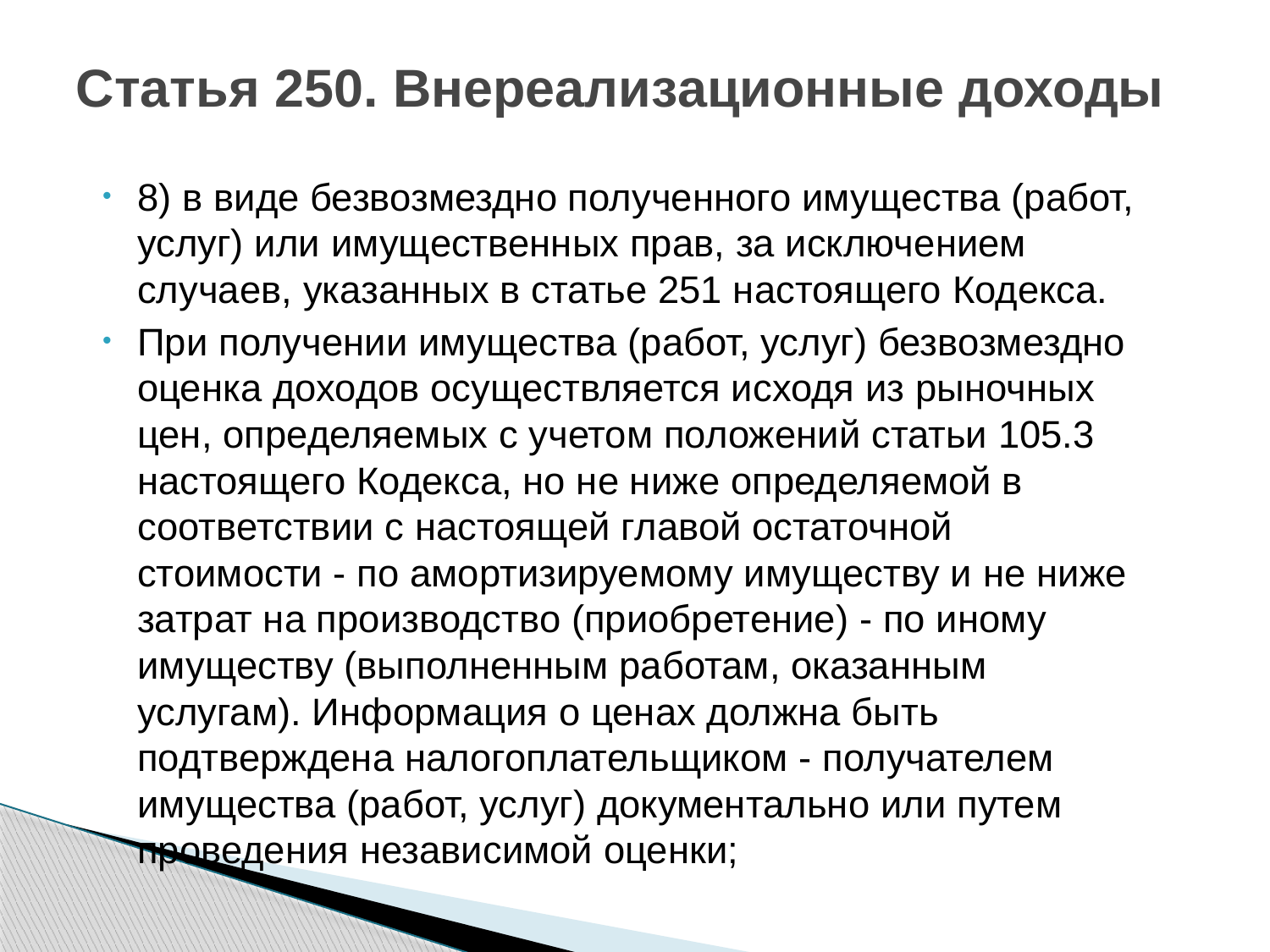

# Статья 250. Внереализационные доходы
8) в виде безвозмездно полученного имущества (работ, услуг) или имущественных прав, за исключением случаев, указанных в статье 251 настоящего Кодекса.
При получении имущества (работ, услуг) безвозмездно оценка доходов осуществляется исходя из рыночных цен, определяемых с учетом положений статьи 105.3 настоящего Кодекса, но не ниже определяемой в соответствии с настоящей главой остаточной стоимости - по амортизируемому имуществу и не ниже затрат на производство (приобретение) - по иному имуществу (выполненным работам, оказанным услугам). Информация о ценах должна быть подтверждена налогоплательщиком - получателем имущества (работ, услуг) документально или путем проведения независимой оценки;